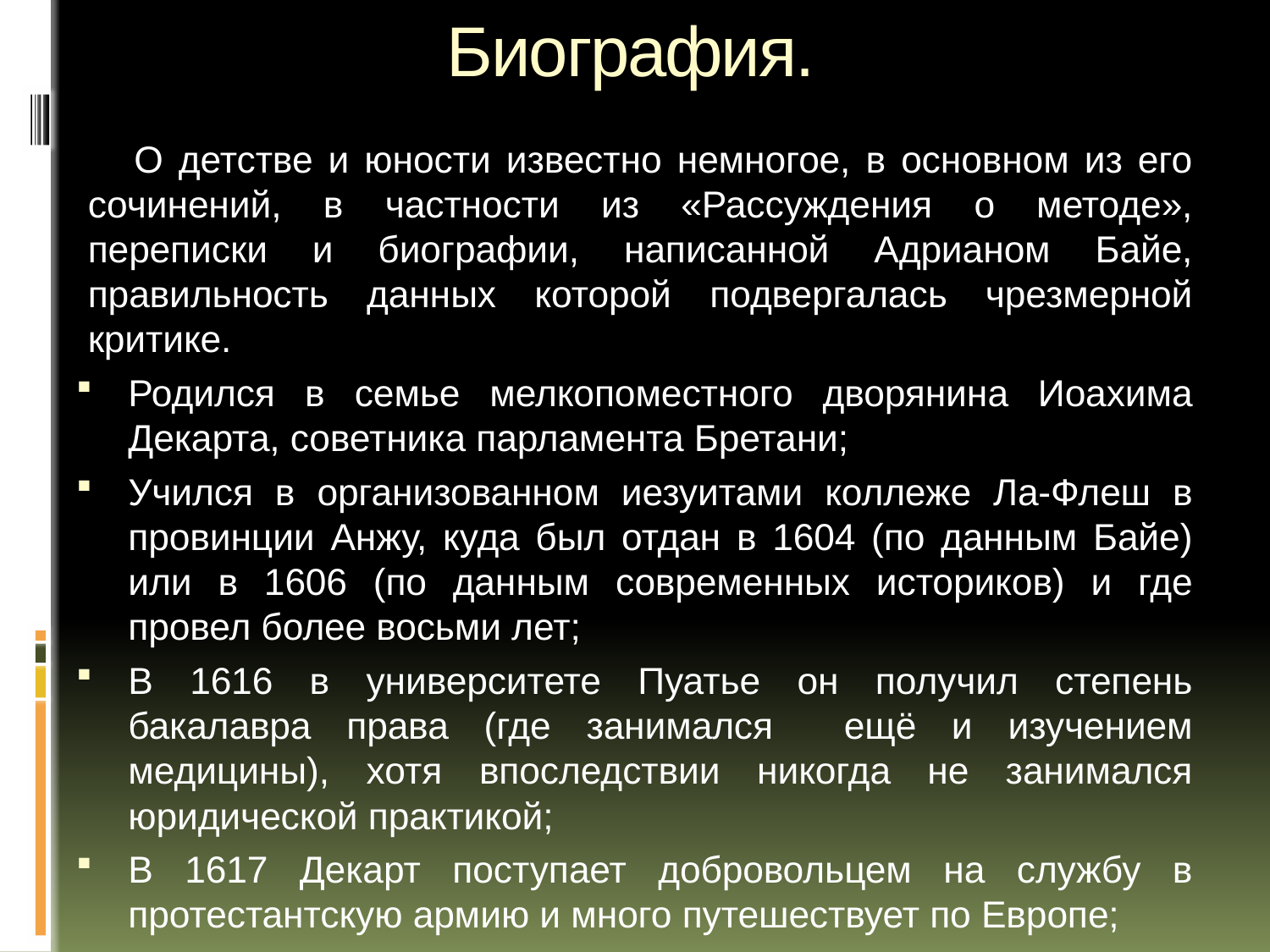

# Биография.
О детстве и юности известно немногое, в основном из его сочинений, в частности из «Рассуждения о методе», переписки и биографии, написанной Адрианом Байе, правильность данных которой подвергалась чрезмерной критике.
Родился в семье мелкопоместного дворянина Иоахима Декарта, советника парламента Бретани;
Учился в организованном иезуитами коллеже Ла-Флеш в провинции Анжу, куда был отдан в 1604 (по данным Байе) или в 1606 (по данным современных историков) и где провел более восьми лет;
В 1616 в университете Пуатье он получил степень бакалавра права (где занимался  ещё и изучением медицины), хотя впоследствии никогда не занимался юридической практикой;
В 1617 Декарт поступает добровольцем на службу в протестантскую армию и много путешествует по Европе;